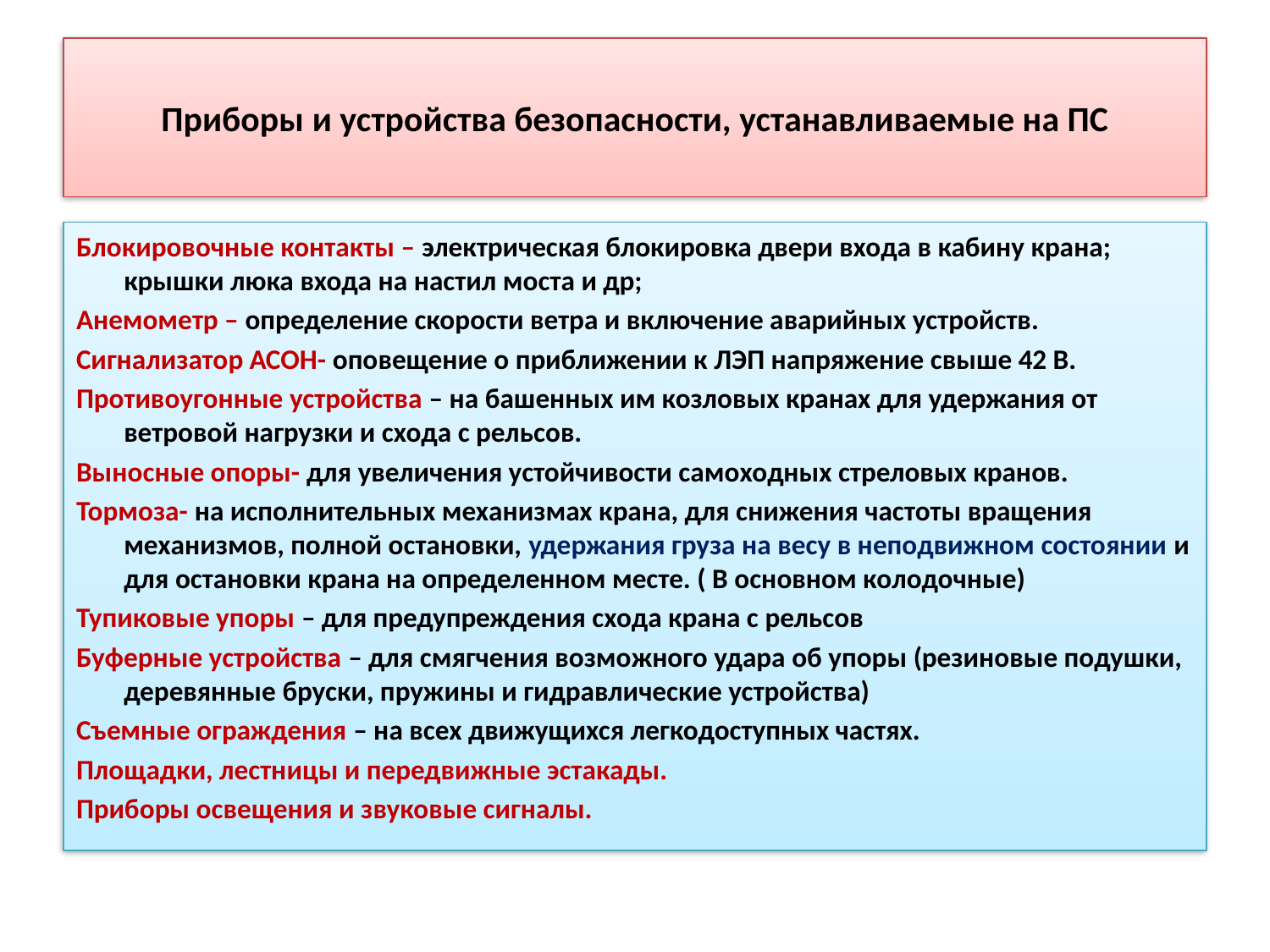

# Приборы и устройства безопасности, устанавливаемые на ПС
Блокировочные контакты – электрическая блокировка двери входа в кабину крана; крышки люка входа на настил моста и др;
Анемометр – определение скорости ветра и включение аварийных устройств.
Сигнализатор АСОН- оповещение о приближении к ЛЭП напряжение свыше 42 В.
Противоугонные устройства – на башенных им козловых кранах для удержания от ветровой нагрузки и схода с рельсов.
Выносные опоры- для увеличения устойчивости самоходных стреловых кранов.
Тормоза- на исполнительных механизмах крана, для снижения частоты вращения механизмов, полной остановки, удержания груза на весу в неподвижном состоянии и для остановки крана на определенном месте. ( В основном колодочные)
Тупиковые упоры – для предупреждения схода крана с рельсов
Буферные устройства – для смягчения возможного удара об упоры (резиновые подушки, деревянные бруски, пружины и гидравлические устройства)
Съемные ограждения – на всех движущихся легкодоступных частях.
Площадки, лестницы и передвижные эстакады.
Приборы освещения и звуковые сигналы.